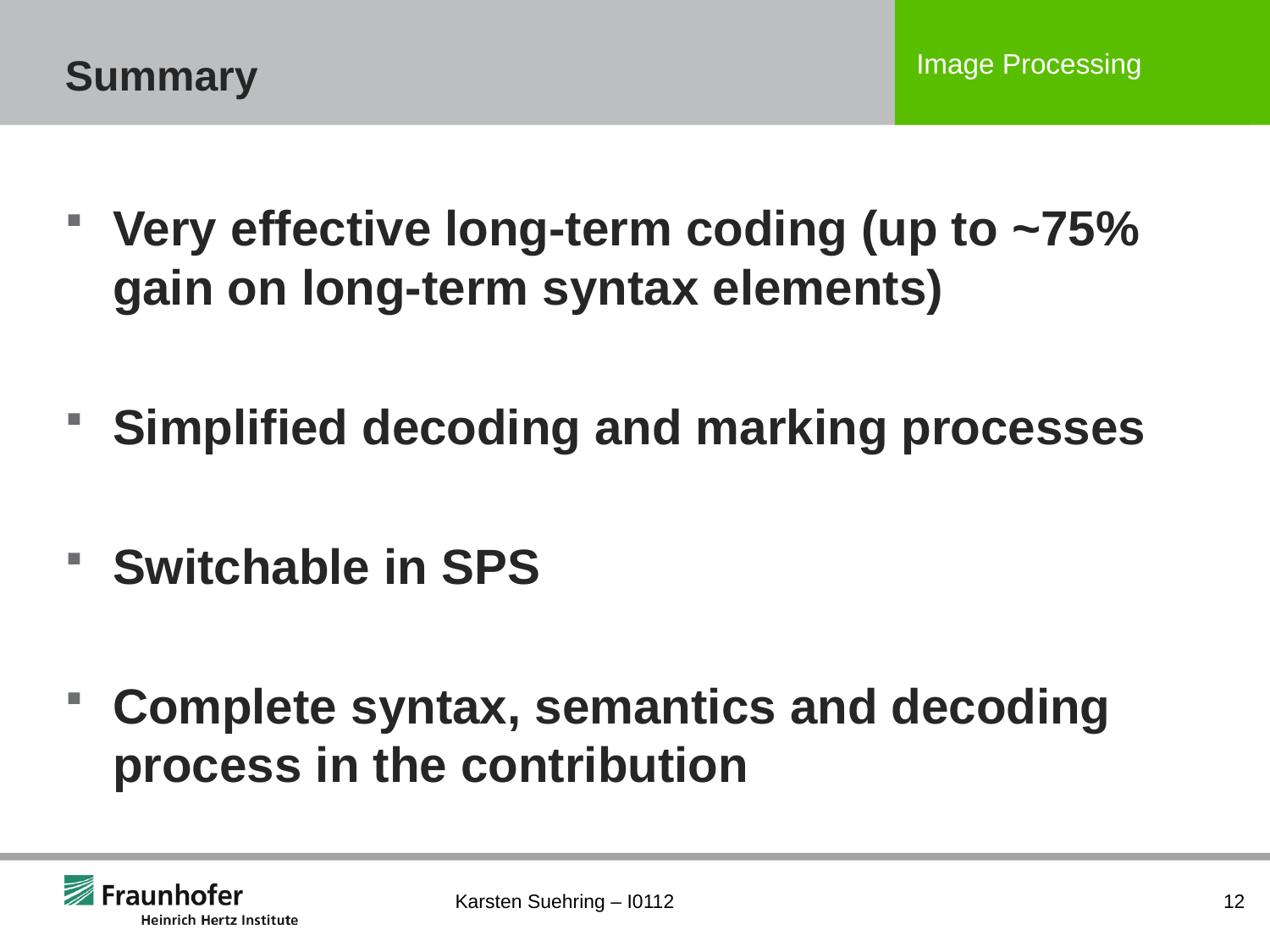

# Summary
Very effective long-term coding (up to ~75% gain on long-term syntax elements)

Simplified decoding and marking processes

Switchable in SPS

Complete syntax, semantics and decoding process in the contribution

Karsten Suehring – I0112
12